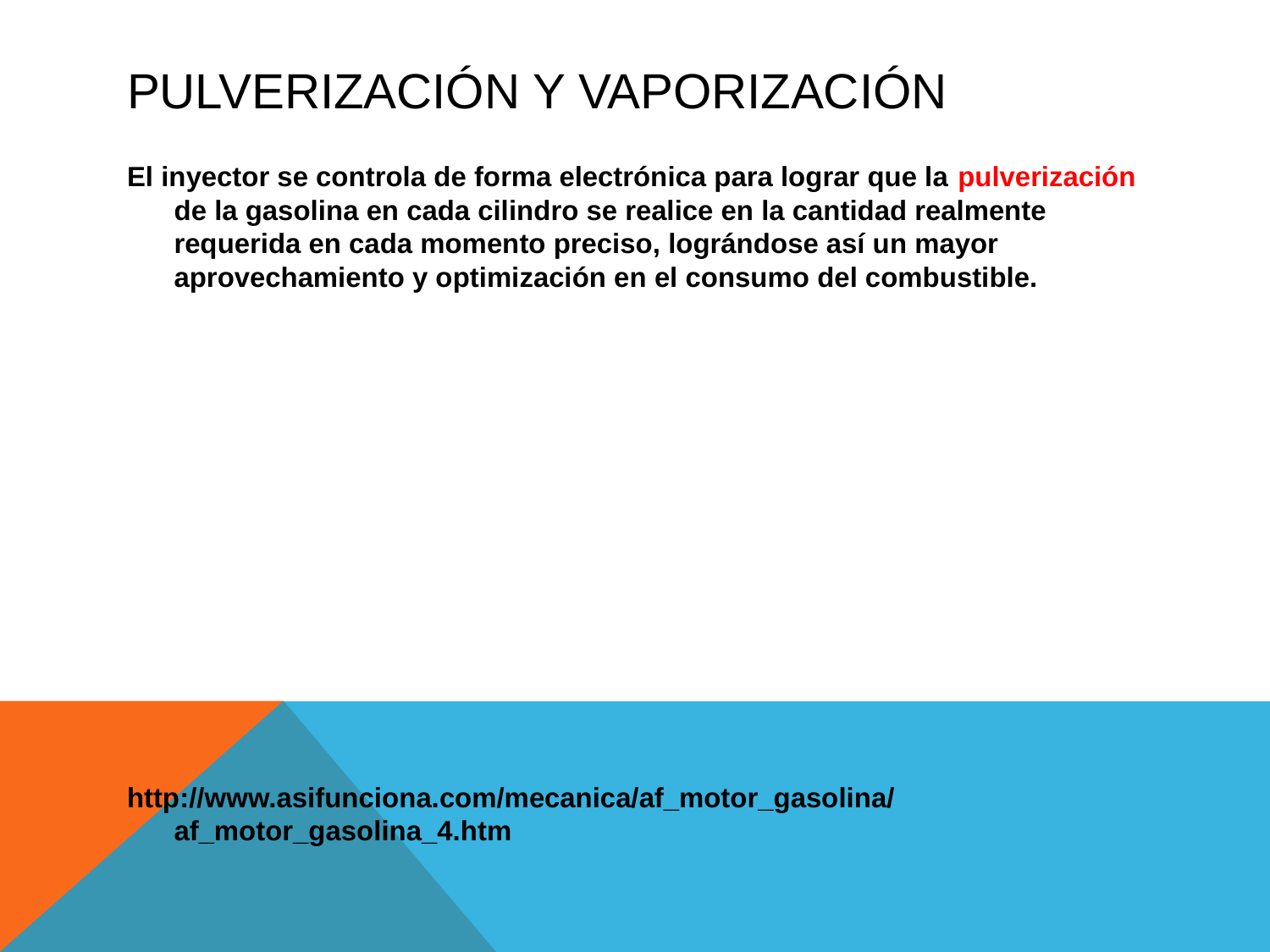

# Pulverización y vaporización
El inyector se controla de forma electrónica para lograr que la pulverización de la gasolina en cada cilindro se realice en la cantidad realmente requerida en cada momento preciso, lográndose así un mayor aprovechamiento y optimización en el consumo del combustible.

http://www.asifunciona.com/mecanica/af_motor_gasolina/af_motor_gasolina_4.htm